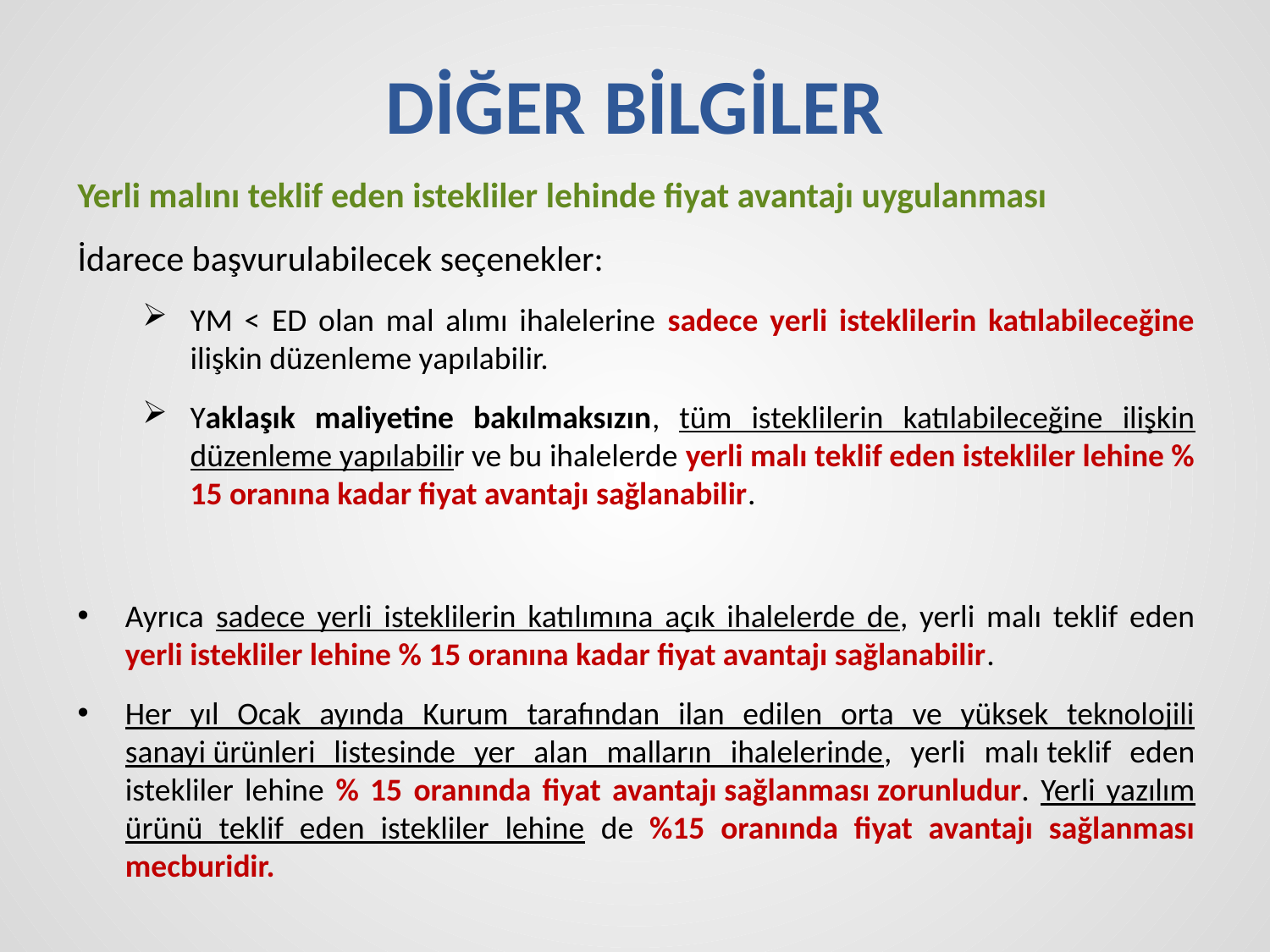

# DİĞER BİLGİLER
Yerli malını teklif eden istekliler lehinde fiyat avantajı uygulanması
İdarece başvurulabilecek seçenekler:
YM < ED olan mal alımı ihalelerine sadece yerli isteklilerin katılabileceğine ilişkin düzenleme yapılabilir.
Yaklaşık maliyetine bakılmaksızın, tüm isteklilerin katılabileceğine ilişkin düzenleme yapılabilir ve bu ihalelerde yerli malı teklif eden istekliler lehine % 15 oranına kadar fiyat avantajı sağlanabilir.

Ayrıca sadece yerli isteklilerin katılımına açık ihalelerde de, yerli malı teklif eden yerli istekliler lehine % 15 oranına kadar fiyat avantajı sağlanabilir.
Her yıl Ocak ayında Kurum tarafından ilan edilen orta ve yüksek teknolojili sanayi ürünleri listesinde yer alan malların ihalelerinde, yerli malı teklif eden istekliler lehine % 15 oranında fiyat avantajı sağlanması zorunludur. Yerli yazılım ürünü teklif eden istekliler lehine de %15 oranında fiyat avantajı sağlanması mecburidir.